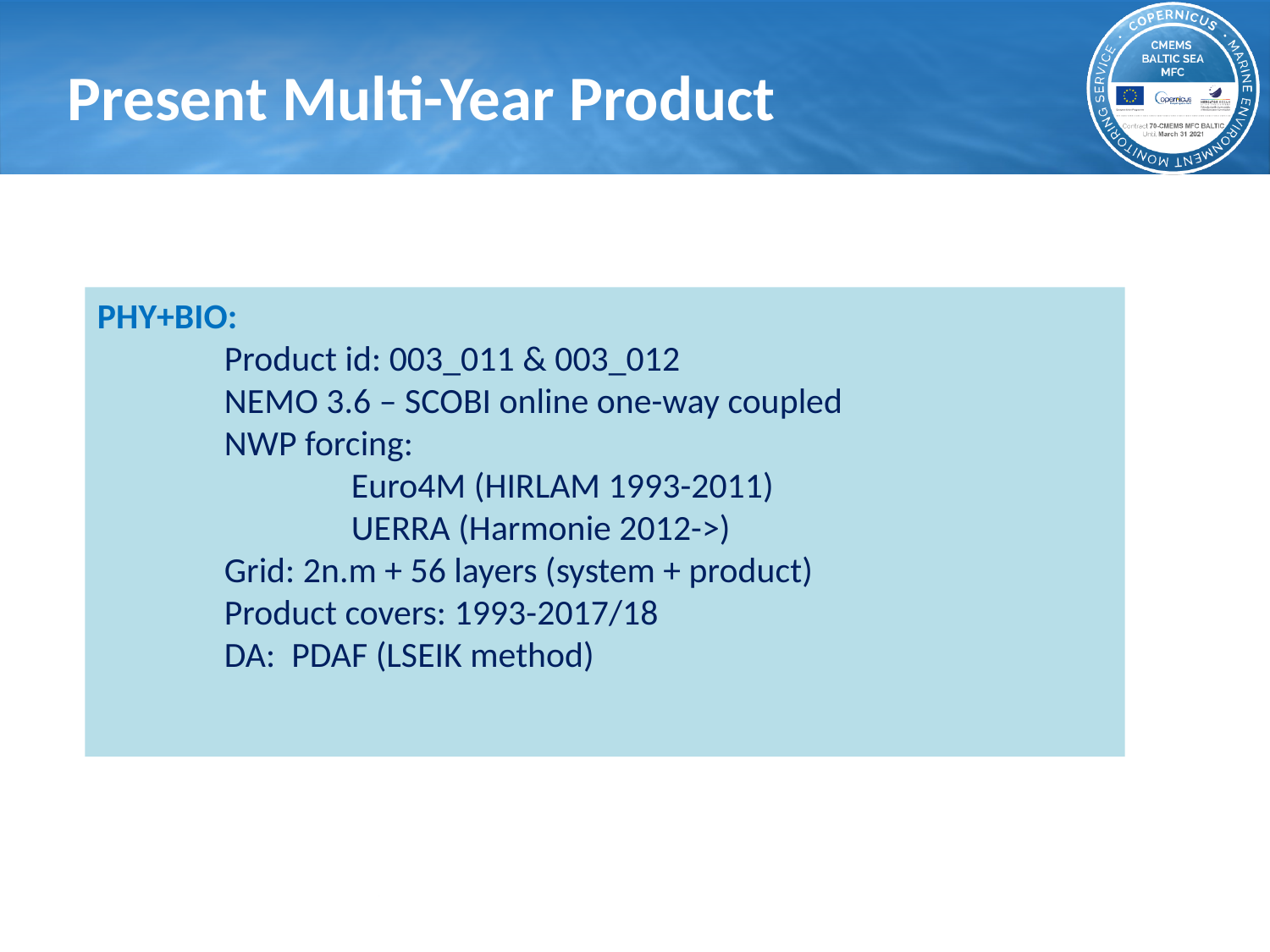

# Present Multi-Year Product
PHY+BIO:
	Product id: 003_011 & 003_012
	NEMO 3.6 – SCOBI online one-way coupled
	NWP forcing:
		Euro4M (HIRLAM 1993-2011)
		UERRA (Harmonie 2012->)
	Grid: 2n.m + 56 layers (system + product)
	Product covers: 1993-2017/18
	DA:  PDAF (LSEIK method)